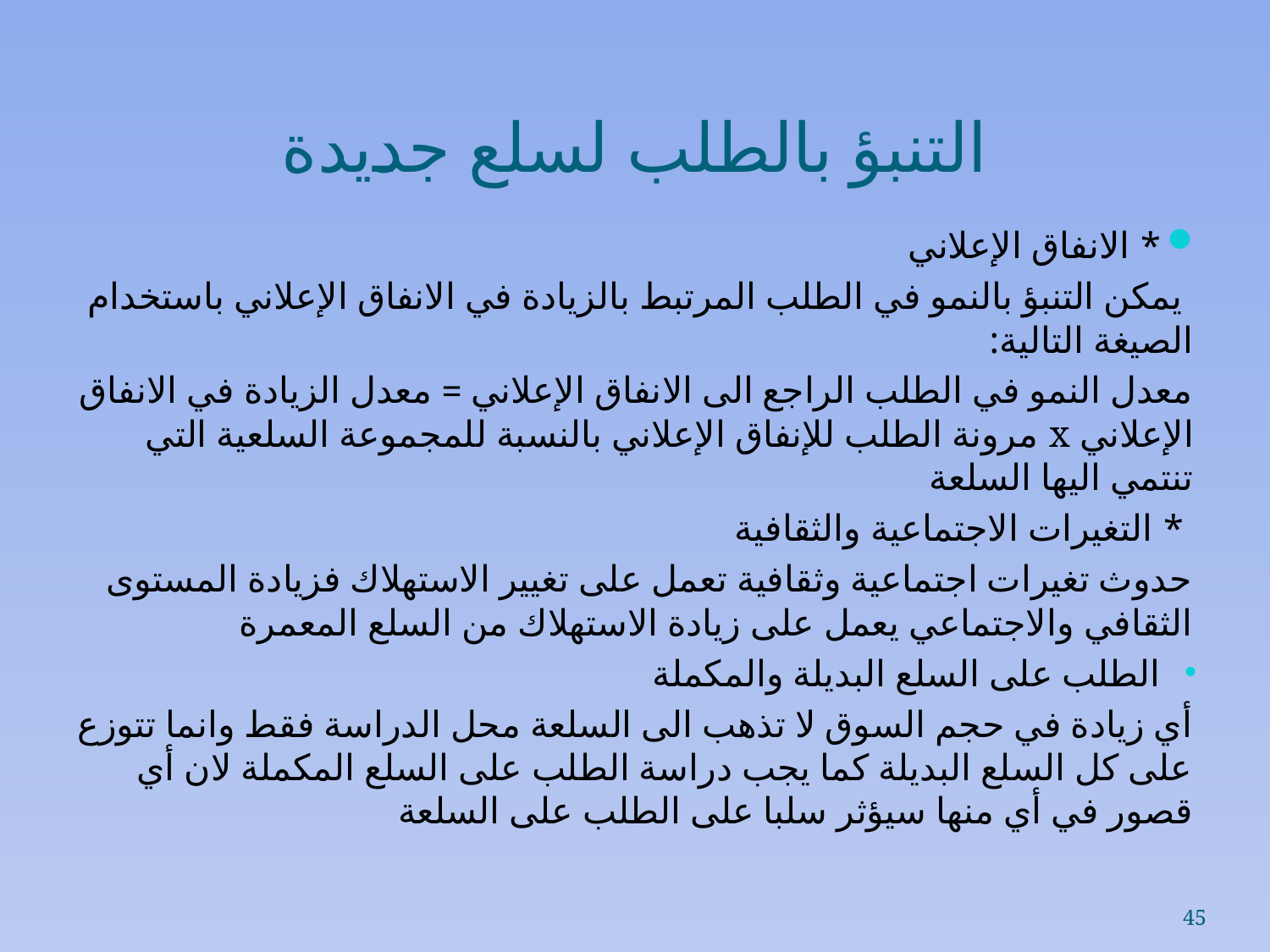

# التنبؤ بالطلب لسلع جديدة
* الانفاق الإعلاني
 يمكن التنبؤ بالنمو في الطلب المرتبط بالزيادة في الانفاق الإعلاني باستخدام الصيغة التالية:
معدل النمو في الطلب الراجع الى الانفاق الإعلاني = معدل الزيادة في الانفاق الإعلاني x مرونة الطلب للإنفاق الإعلاني بالنسبة للمجموعة السلعية التي تنتمي اليها السلعة
 * التغيرات الاجتماعية والثقافية
حدوث تغيرات اجتماعية وثقافية تعمل على تغيير الاستهلاك فزيادة المستوى الثقافي والاجتماعي يعمل على زيادة الاستهلاك من السلع المعمرة
الطلب على السلع البديلة والمكملة
أي زيادة في حجم السوق لا تذهب الى السلعة محل الدراسة فقط وانما تتوزع على كل السلع البديلة كما يجب دراسة الطلب على السلع المكملة لان أي قصور في أي منها سيؤثر سلبا على الطلب على السلعة

45